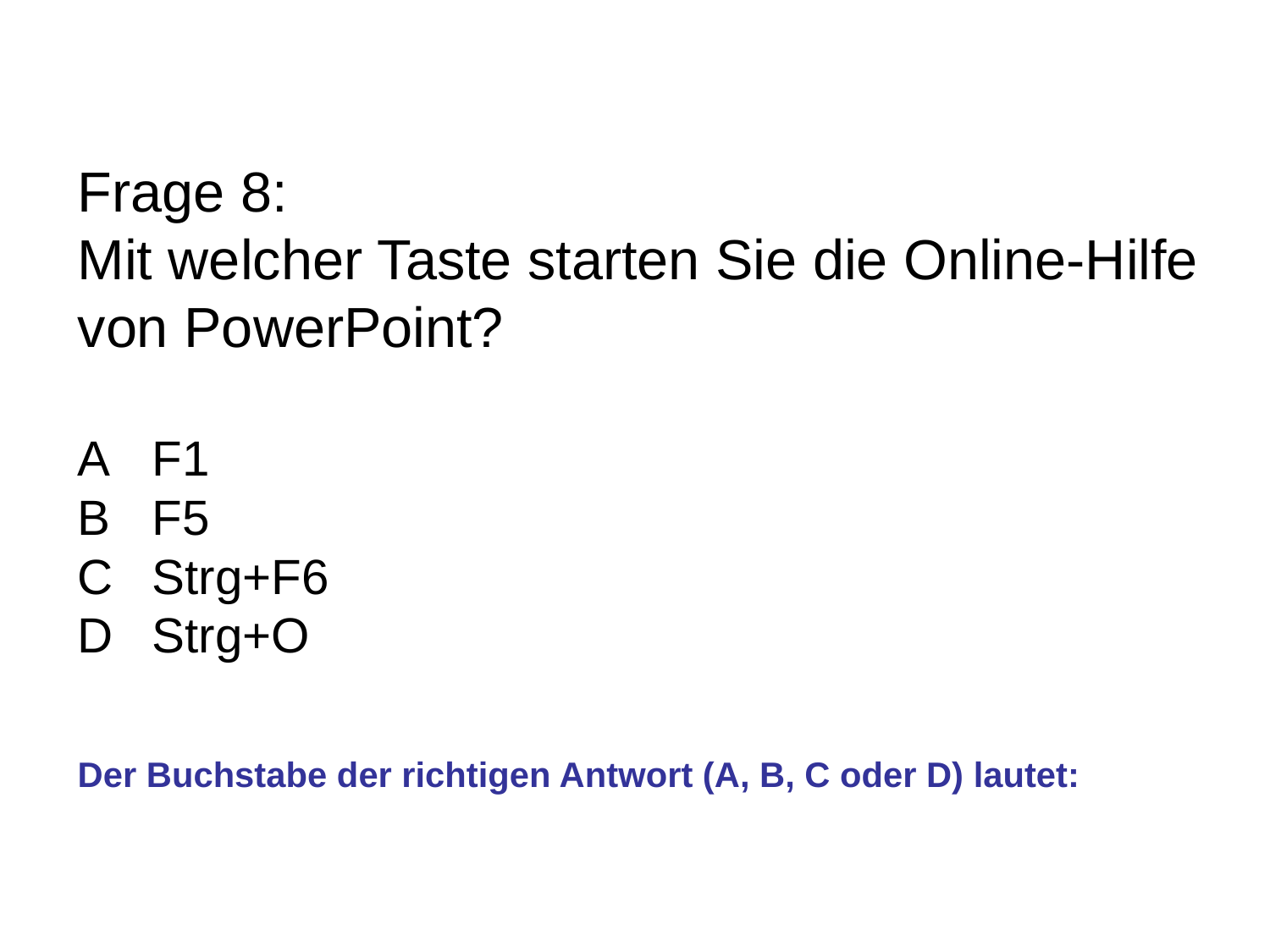

# Frage 8: Mit welcher Taste starten Sie die Online-Hilfe von PowerPoint? A	F1 B	F5 C	Strg+F6 D	Strg+O Der Buchstabe der richtigen Antwort (A, B, C oder D) lautet: